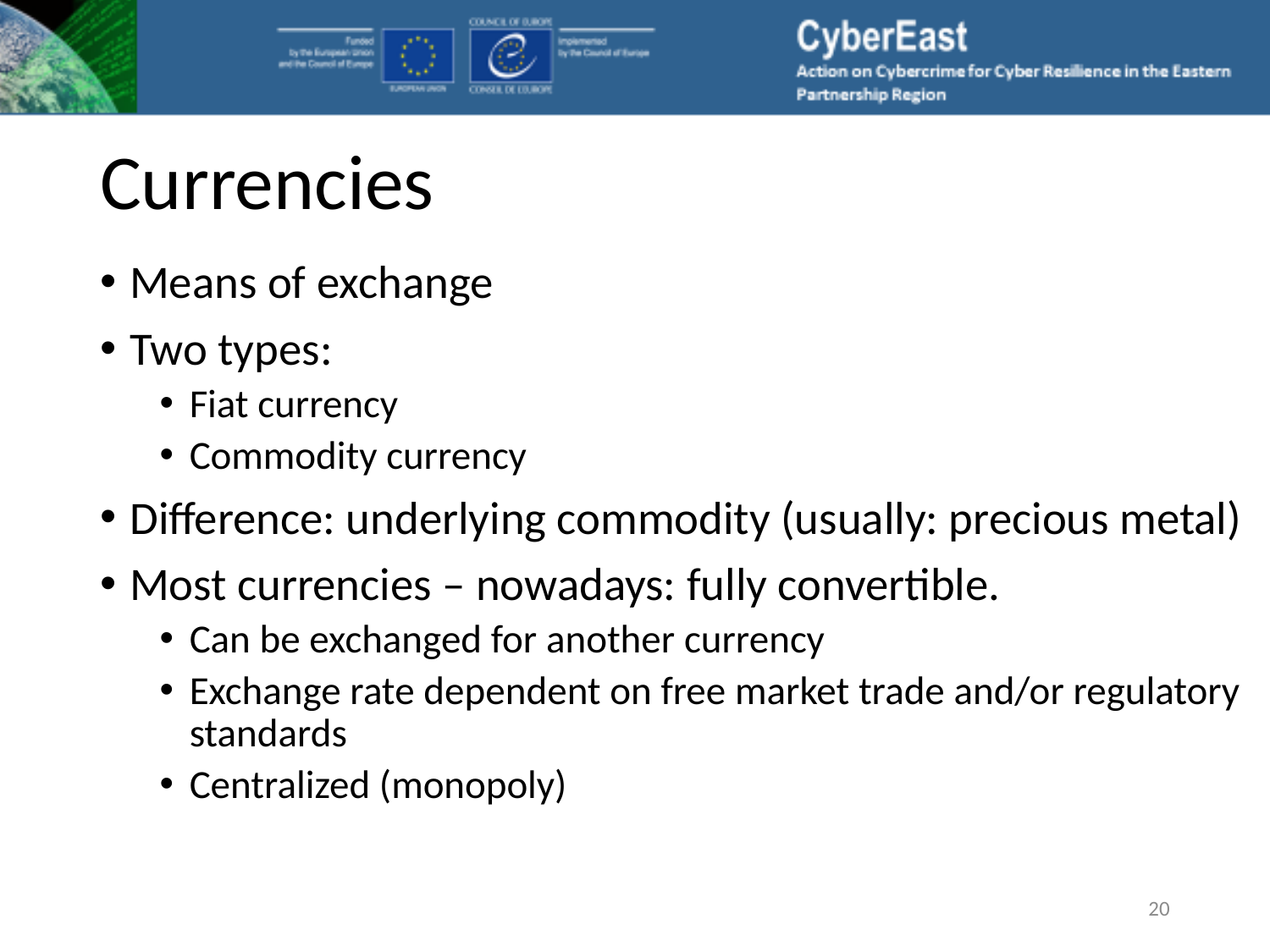

# Currencies
Means of exchange
Two types:
Fiat currency
Commodity currency
Difference: underlying commodity (usually: precious metal)
Most currencies – nowadays: fully convertible.
Can be exchanged for another currency
Exchange rate dependent on free market trade and/or regulatory standards
Centralized (monopoly)

20